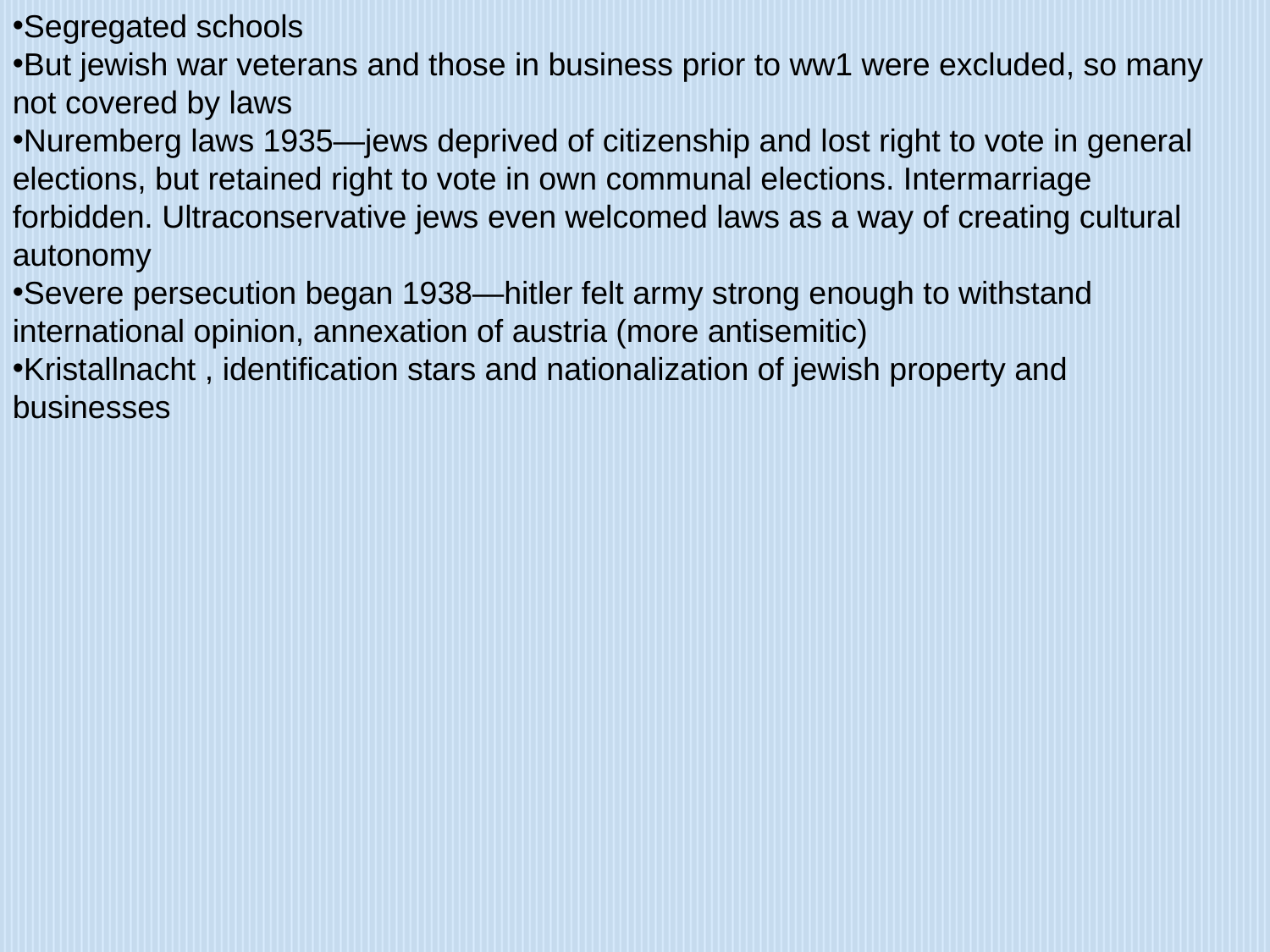

Segregated schools
But jewish war veterans and those in business prior to ww1 were excluded, so many not covered by laws
Nuremberg laws 1935—jews deprived of citizenship and lost right to vote in general elections, but retained right to vote in own communal elections. Intermarriage forbidden. Ultraconservative jews even welcomed laws as a way of creating cultural autonomy
Severe persecution began 1938—hitler felt army strong enough to withstand international opinion, annexation of austria (more antisemitic)
Kristallnacht , identification stars and nationalization of jewish property and businesses